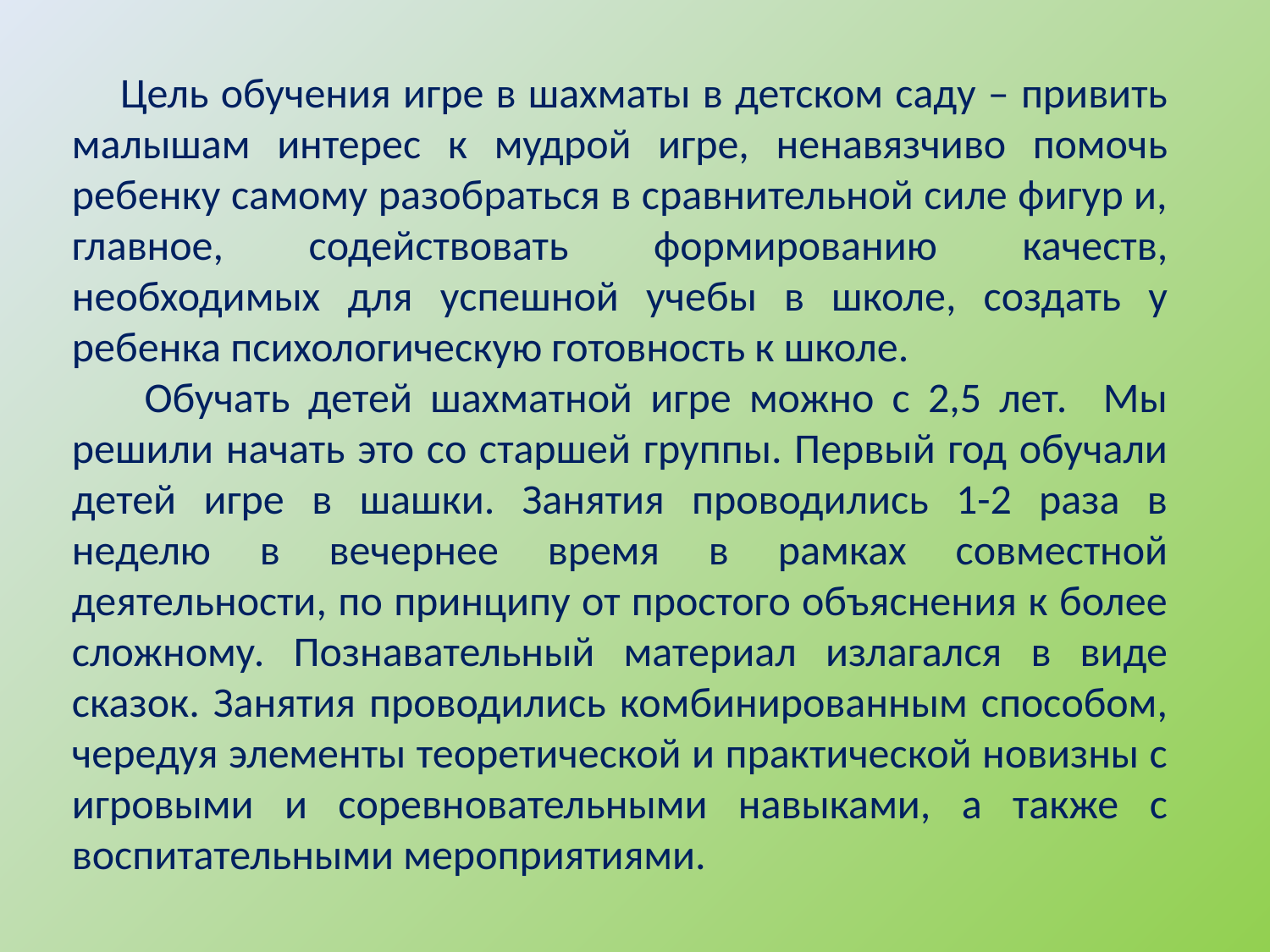

Цель обучения игре в шахматы в детском саду – привить малышам интерес к мудрой игре, ненавязчиво помочь ребенку самому разобраться в сравнительной силе фигур и, главное, содействовать формированию качеств, необходимых для успешной учебы в школе, создать у ребенка психологическую готовность к школе.
    Обучать детей шахматной игре можно с 2,5 лет.  Мы решили начать это со старшей группы. Первый год обучали детей игре в шашки. Занятия проводились 1-2 раза в неделю в вечернее время в рамках совместной деятельности, по принципу от простого объяснения к более сложному. Познавательный материал излагался в виде сказок. Занятия проводились комбинированным способом, чередуя элементы теоретической и практической новизны с игровыми и соревновательными навыками, а также с воспитательными мероприятиями.